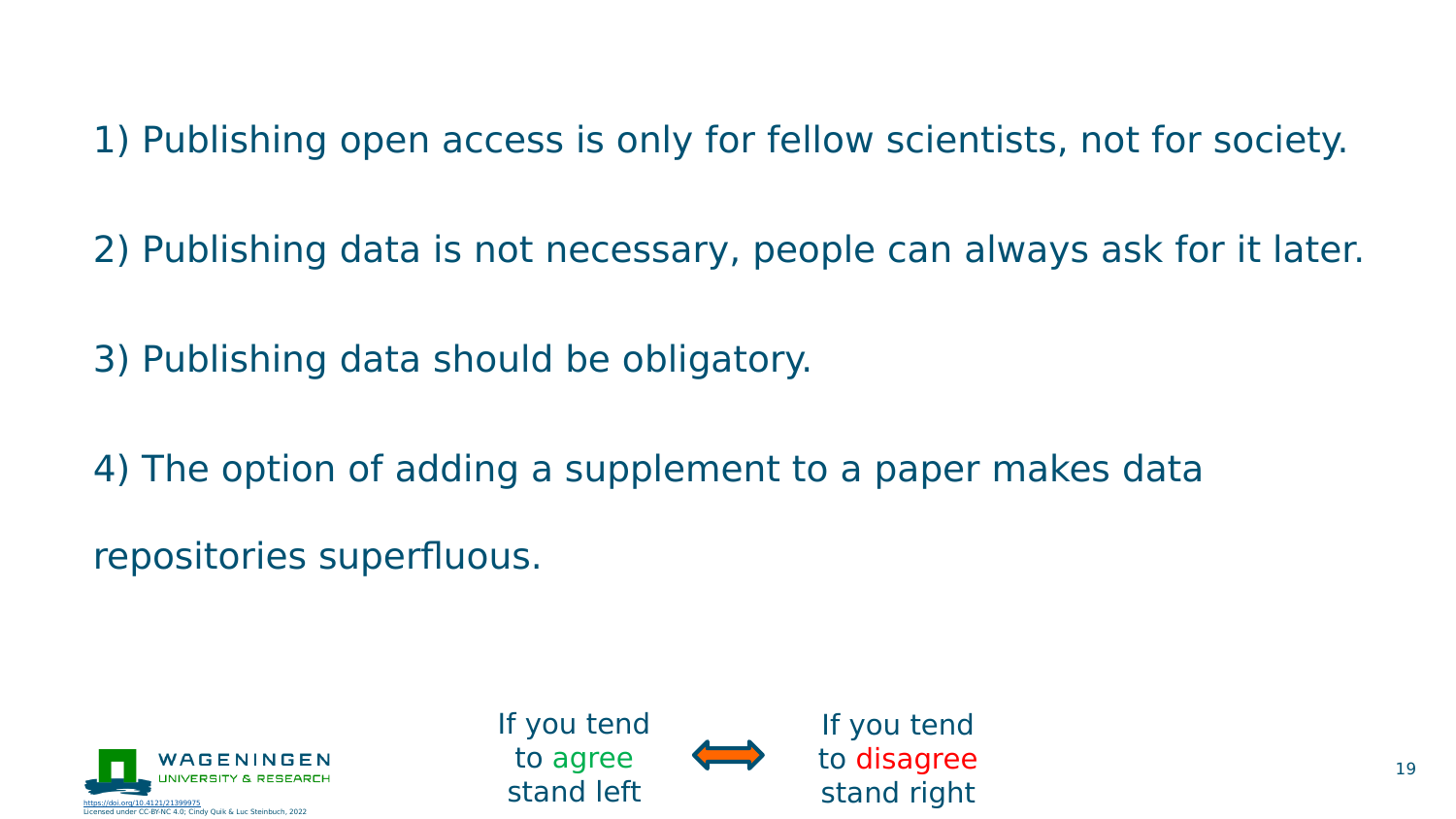

1) Publishing open access is only for fellow scientists, not for society.
2) Publishing data is not necessary, people can always ask for it later.
3) Publishing data should be obligatory.
4) The option of adding a supplement to a paper makes data	repositories superfluous.
If you tend
to agree
stand left
If you tend
to disagree
stand right

19